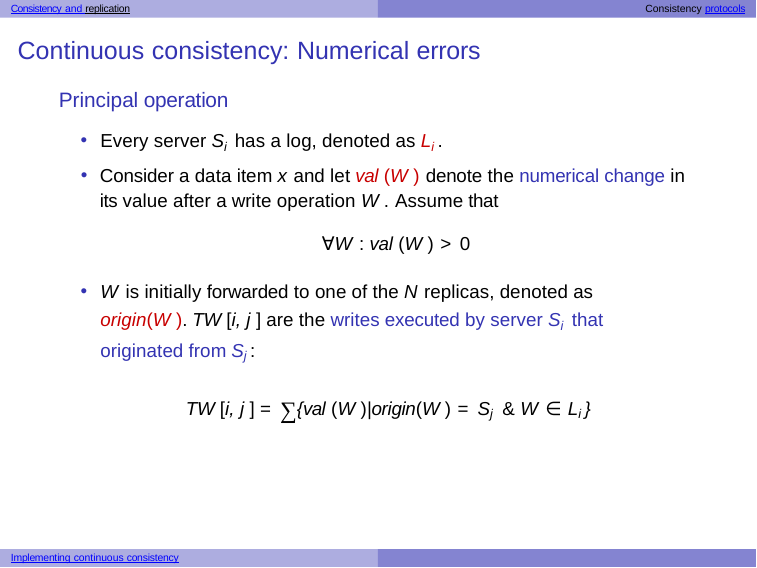

Consistency and replication	Consistency protocols
# Continuous consistency: Numerical errors
Principal operation
Every server Si has a log, denoted as Li .
Consider a data item x and let val (W ) denote the numerical change in its value after a write operation W . Assume that
∀W : val (W ) > 0

W is initially forwarded to one of the N replicas, denoted as origin(W ). TW [i, j ] are the writes executed by server Si that originated from Sj :
TW [i, j ] = ∑{val (W )|origin(W ) = Sj & W ∈ Li }

Implementing continuous consistency